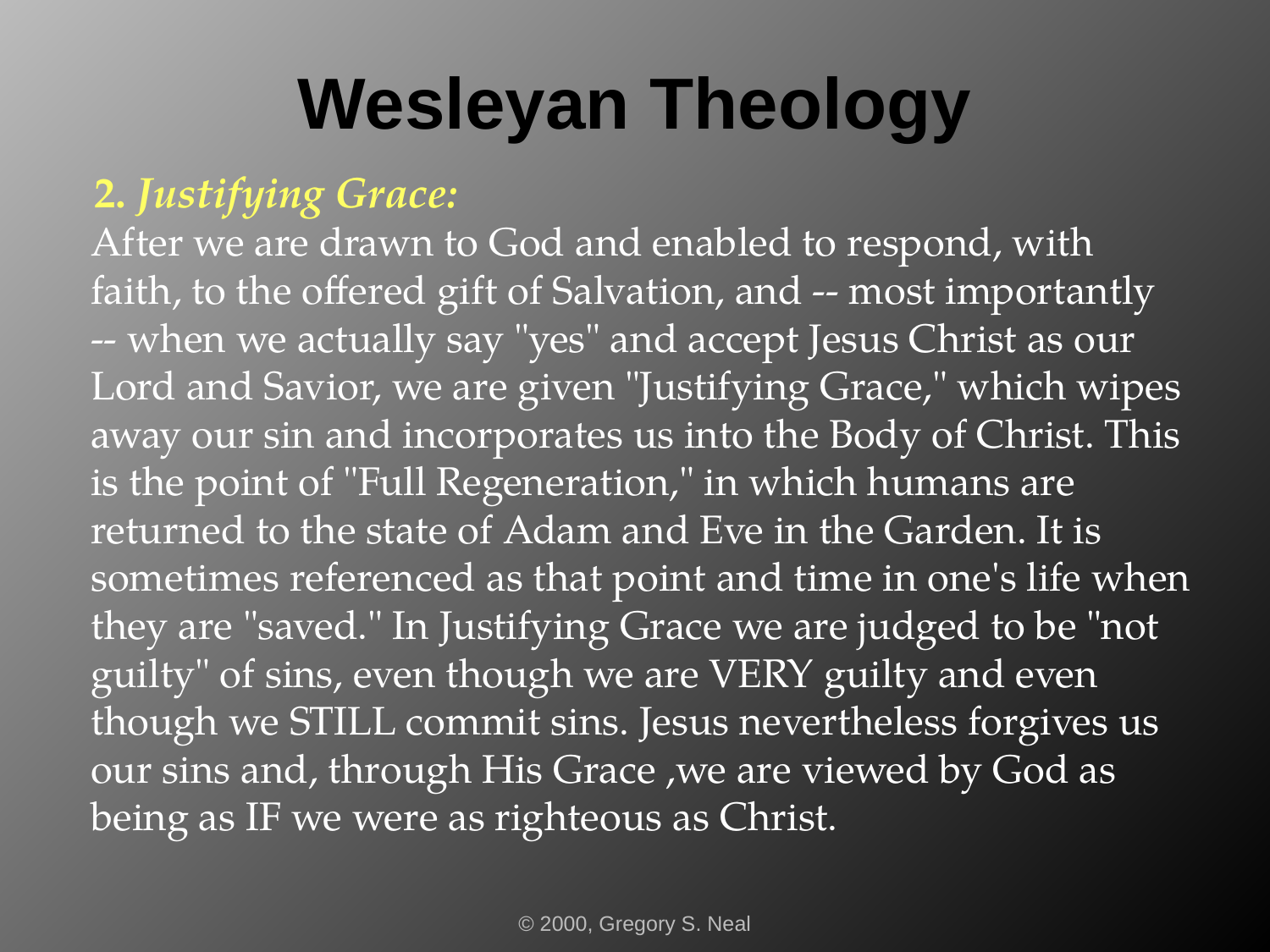

# Wesleyan Theology
2. Justifying Grace:
After we are drawn to God and enabled to respond, with faith, to the offered gift of Salvation, and -- most importantly -- when we actually say "yes" and accept Jesus Christ as our Lord and Savior, we are given "Justifying Grace," which wipes away our sin and incorporates us into the Body of Christ. This is the point of "Full Regeneration," in which humans are returned to the state of Adam and Eve in the Garden. It is sometimes referenced as that point and time in one's life when they are "saved." In Justifying Grace we are judged to be "not guilty" of sins, even though we are VERY guilty and even though we STILL commit sins. Jesus nevertheless forgives us our sins and, through His Grace ,we are viewed by God as being as IF we were as righteous as Christ.
© 2000, Gregory S. Neal